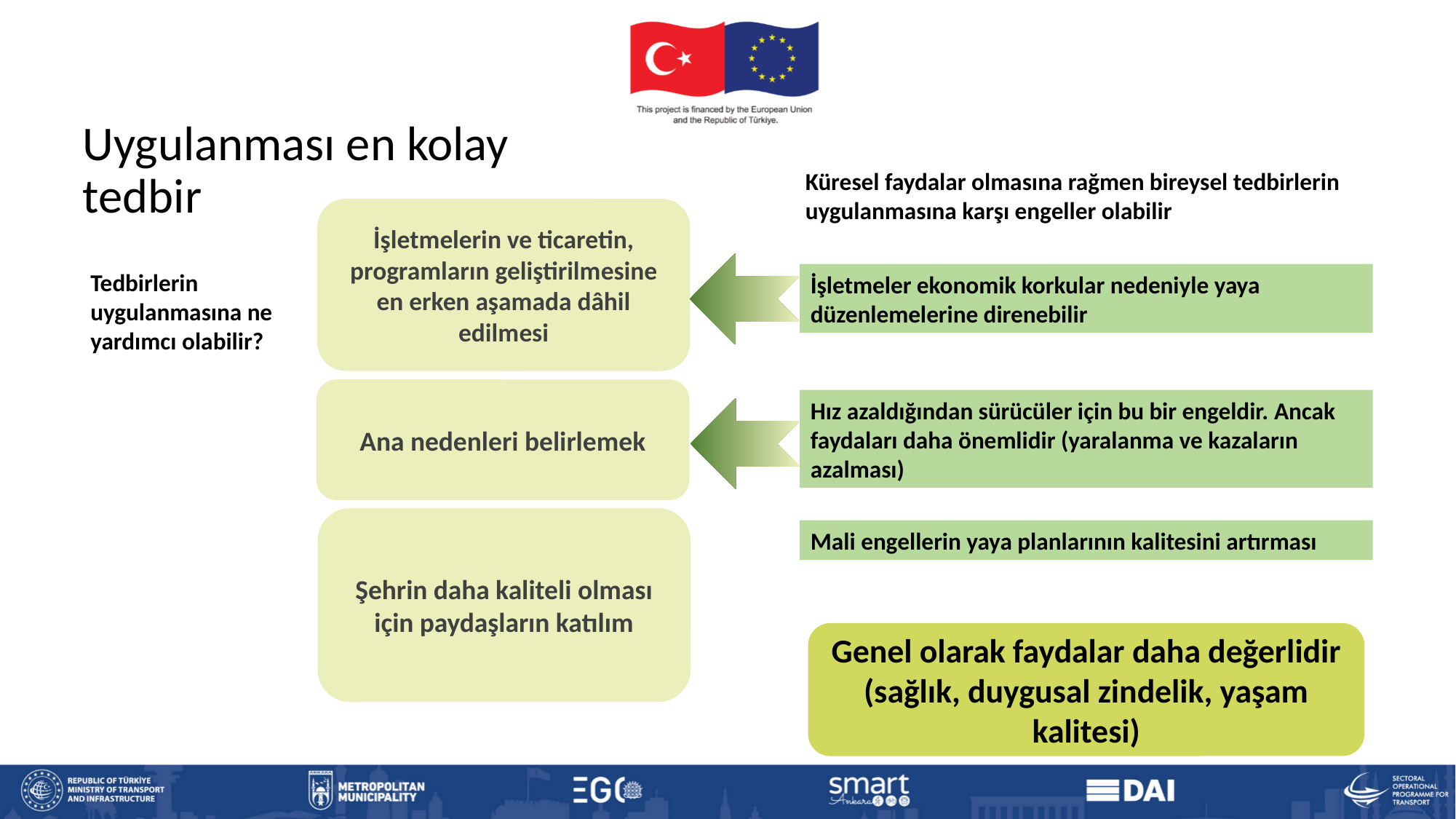

Uygulanması en kolay tedbir
Küresel faydalar olmasına rağmen bireysel tedbirlerin uygulanmasına karşı engeller olabilir
İşletmelerin ve ticaretin, programların geliştirilmesine en erken aşamada dâhil edilmesi

Tedbirlerin uygulanmasına ne yardımcı olabilir?
İşletmeler ekonomik korkular nedeniyle yaya düzenlemelerine direnebilir
Ana nedenleri belirlemek
Hız azaldığından sürücüler için bu bir engeldir. Ancak faydaları daha önemlidir (yaralanma ve kazaların azalması)

Şehrin daha kaliteli olması için paydaşların katılım
Mali engellerin yaya planlarının kalitesini artırması
Genel olarak faydalar daha değerlidir
(sağlık, duygusal zindelik, yaşam kalitesi)